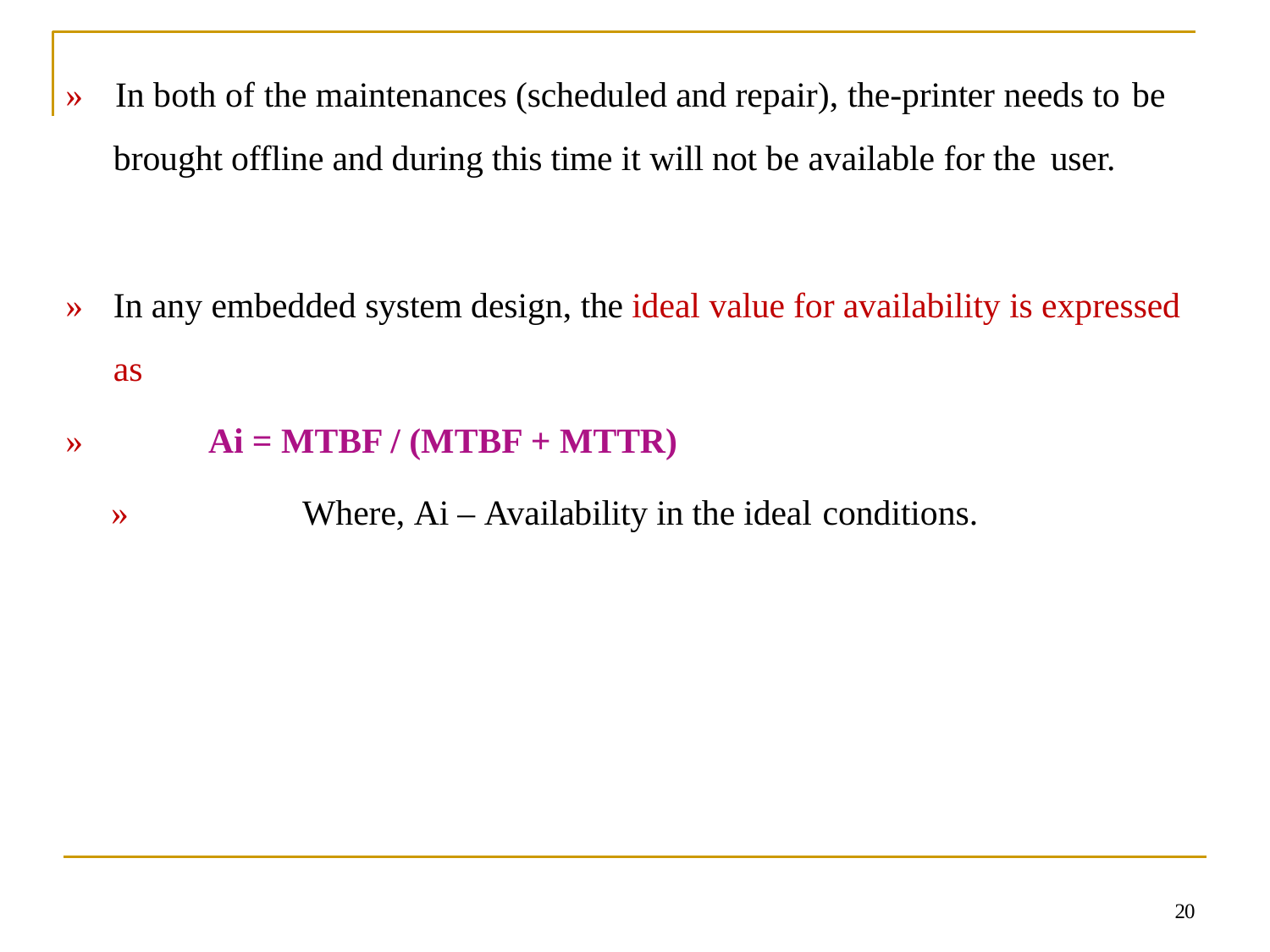

»	In both of the maintenances (scheduled and repair), the-printer needs to be
brought offline and during this time it will not be available for the user.

»	In any embedded system design, the ideal value for availability is expressed  as
»	Ai = MTBF / (MTBF + MTTR)
»	Where, Ai – Availability in the ideal conditions.
20